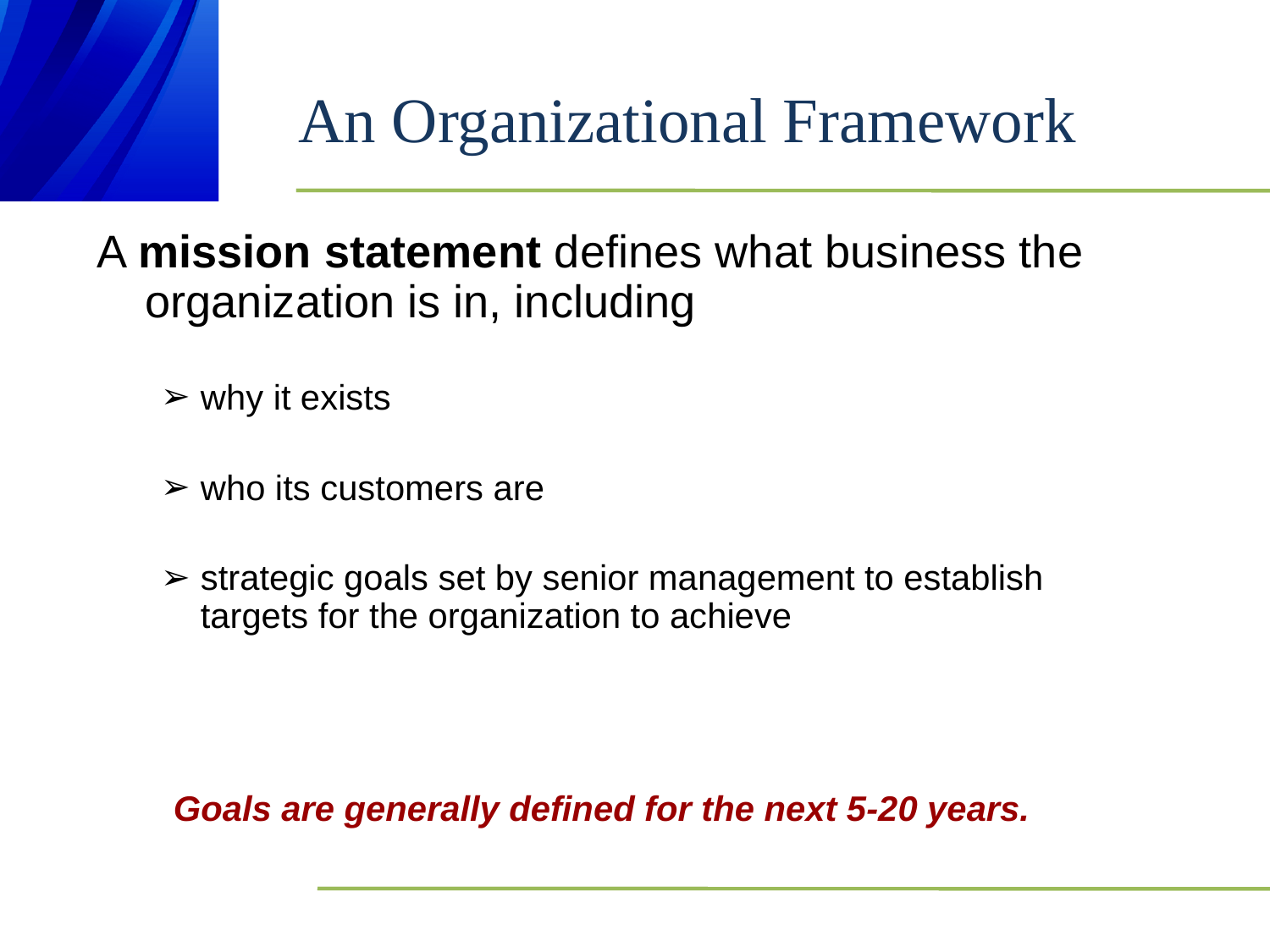

# An Organizational Framework
A mission statement defines what business the organization is in, including

why it exists

who its customers are

strategic goals set by senior management to establish targets for the organization to achieve

Goals are generally defined for the next 5-20 years.